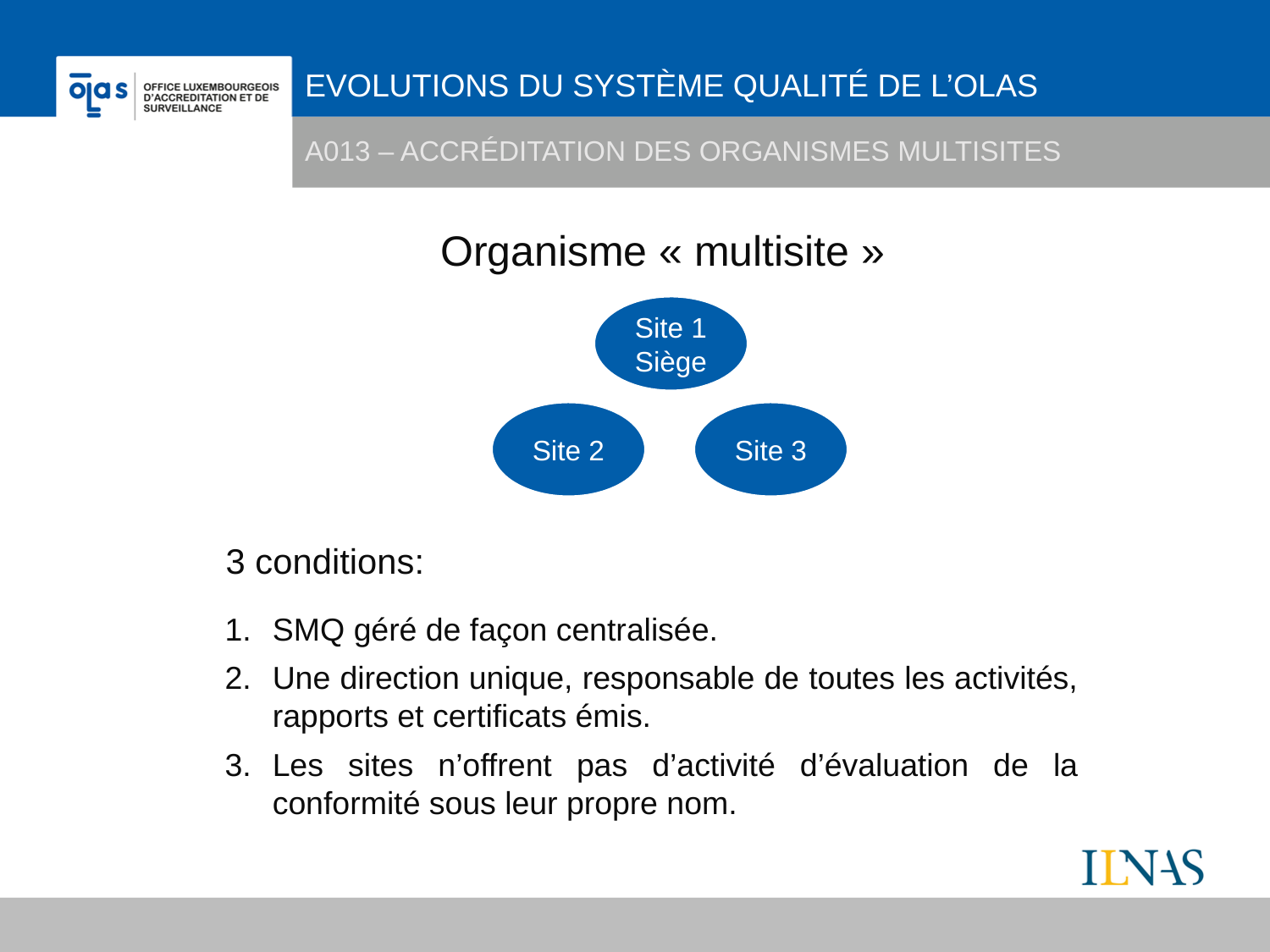

# Evolutions du système qualité de l’OLAS
A013 – Accréditation des organismes multisites
Organisme « multisite »
Site 1
Siège
Site 2
Site 3
3 conditions:

SMQ géré de façon centralisée.
Une direction unique, responsable de toutes les activités, rapports et certificats émis.
Les sites n’offrent pas d’activité d’évaluation de la conformité sous leur propre nom.